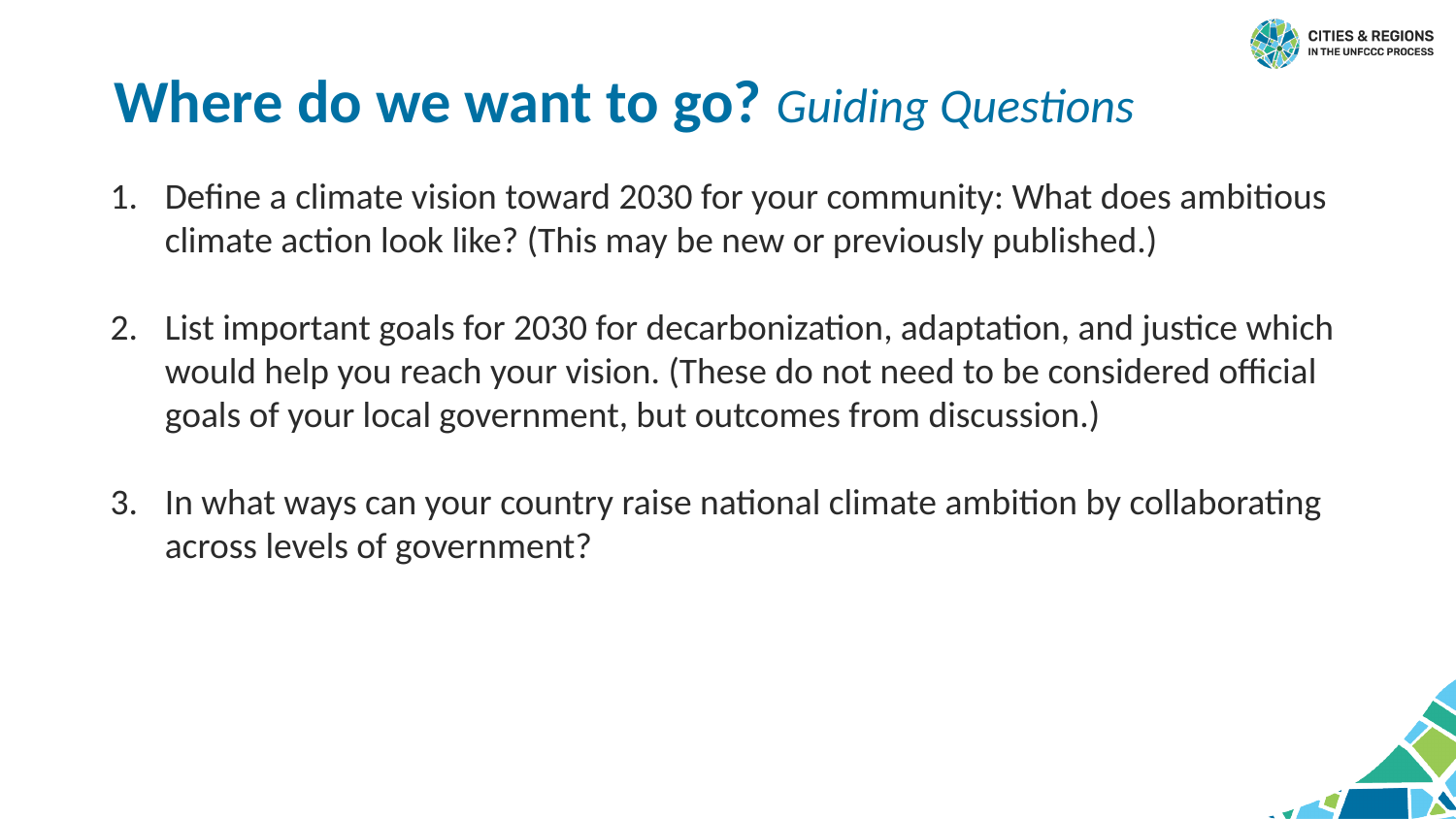

Where do we want to go? Guiding Questions
Define a climate vision toward 2030 for your community: What does ambitious climate action look like? (This may be new or previously published.)

List important goals for 2030 for decarbonization, adaptation, and justice which would help you reach your vision. (These do not need to be considered official goals of your local government, but outcomes from discussion.)

In what ways can your country raise national climate ambition by collaborating across levels of government?